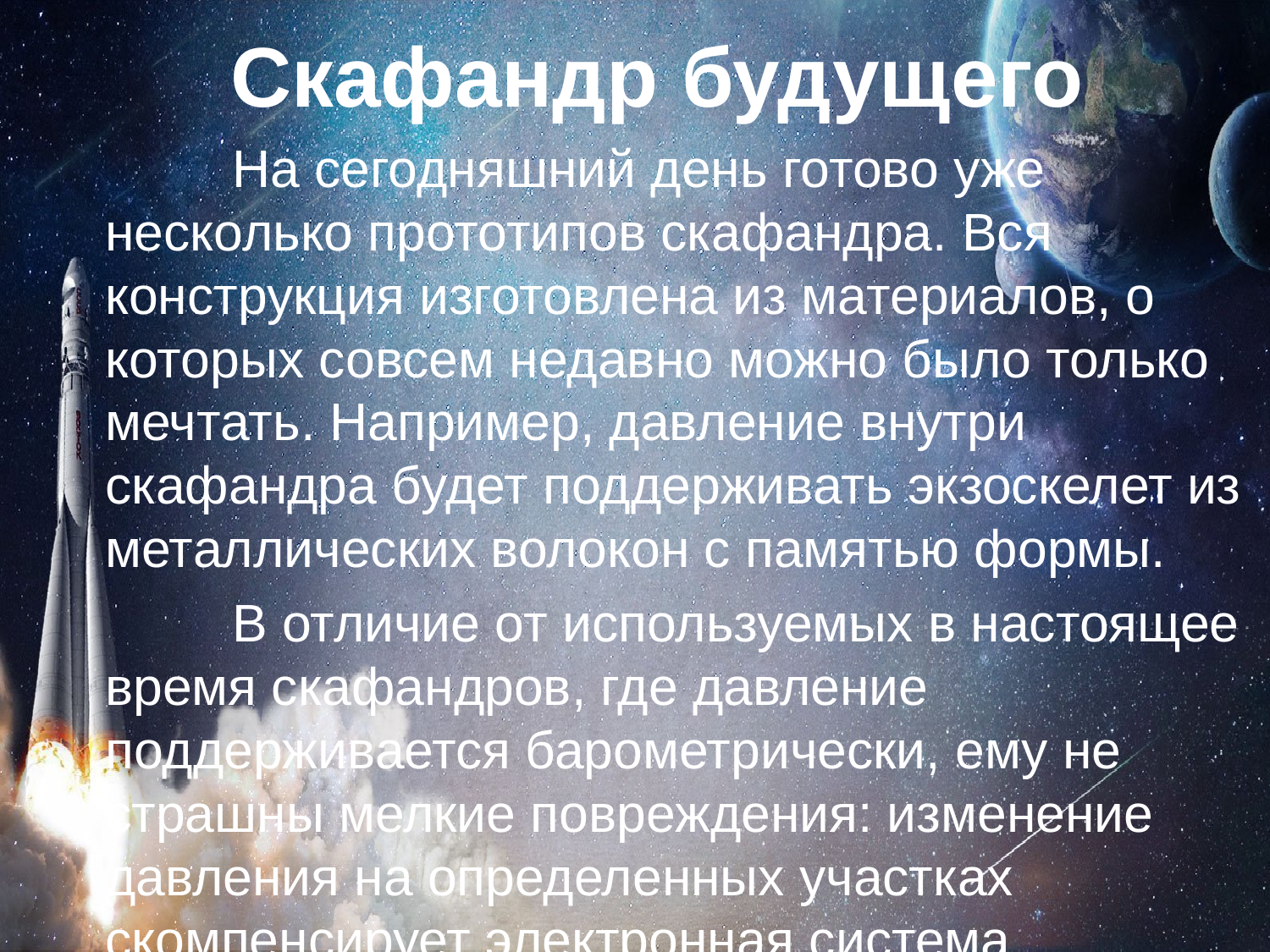

Скафандр будущего
		На сегодняшний день готово уже несколько прототипов скафандра. Вся конструкция изготовлена из материалов, о которых совсем недавно можно было только мечтать. Например, давление внутри скафандра будет поддерживать экзоскелет из металлических волокон с памятью формы.
		В отличие от используемых в настоящее время скафандров, где давление поддерживается барометрически, ему не страшны мелкие повреждения: изменение давления на определенных участках скомпенсирует электронная система управления экзоскелетом.